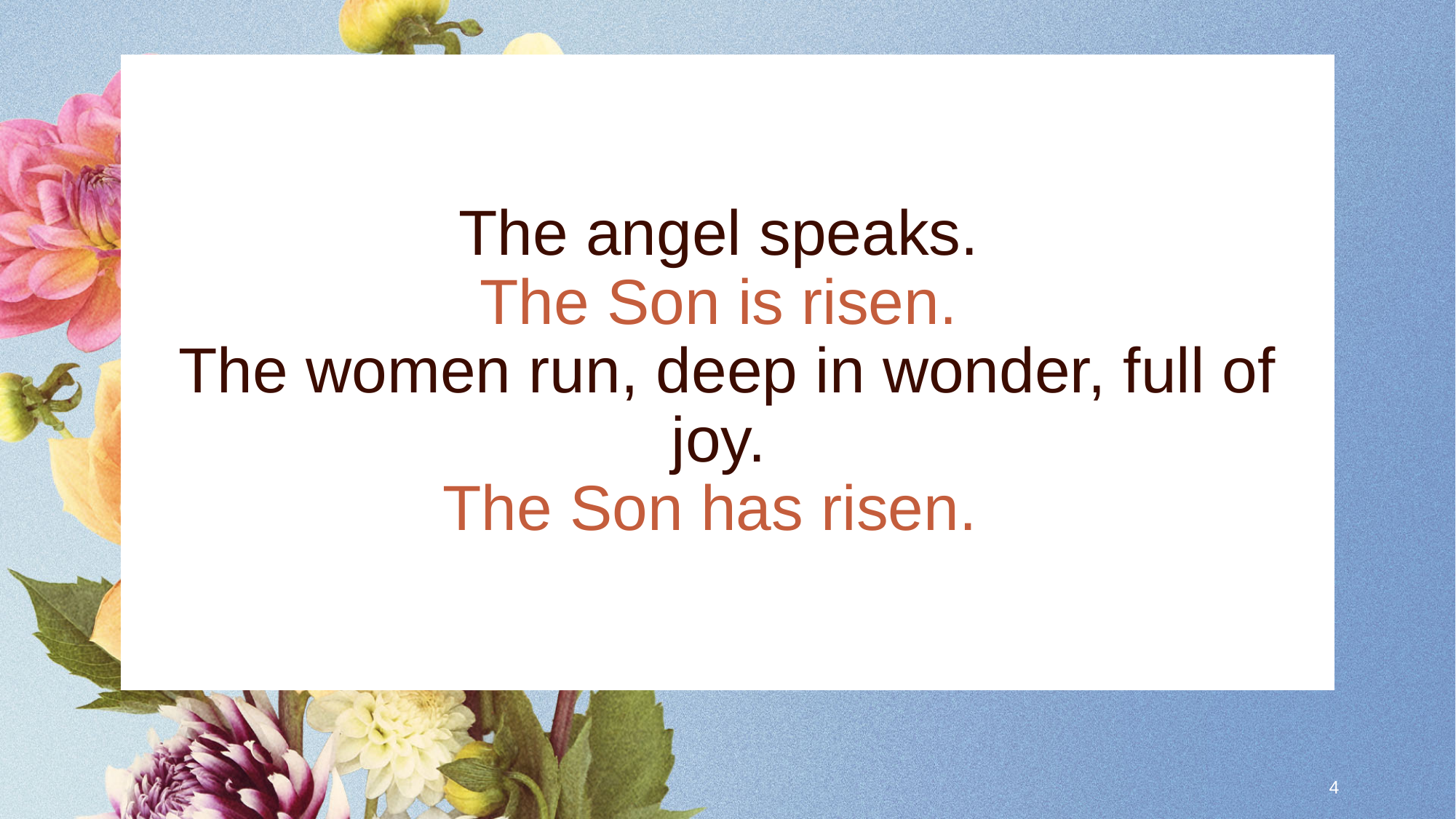

The angel speaks.
The Son is risen.
The women run, deep in wonder, full of joy.
The Son has risen.
4